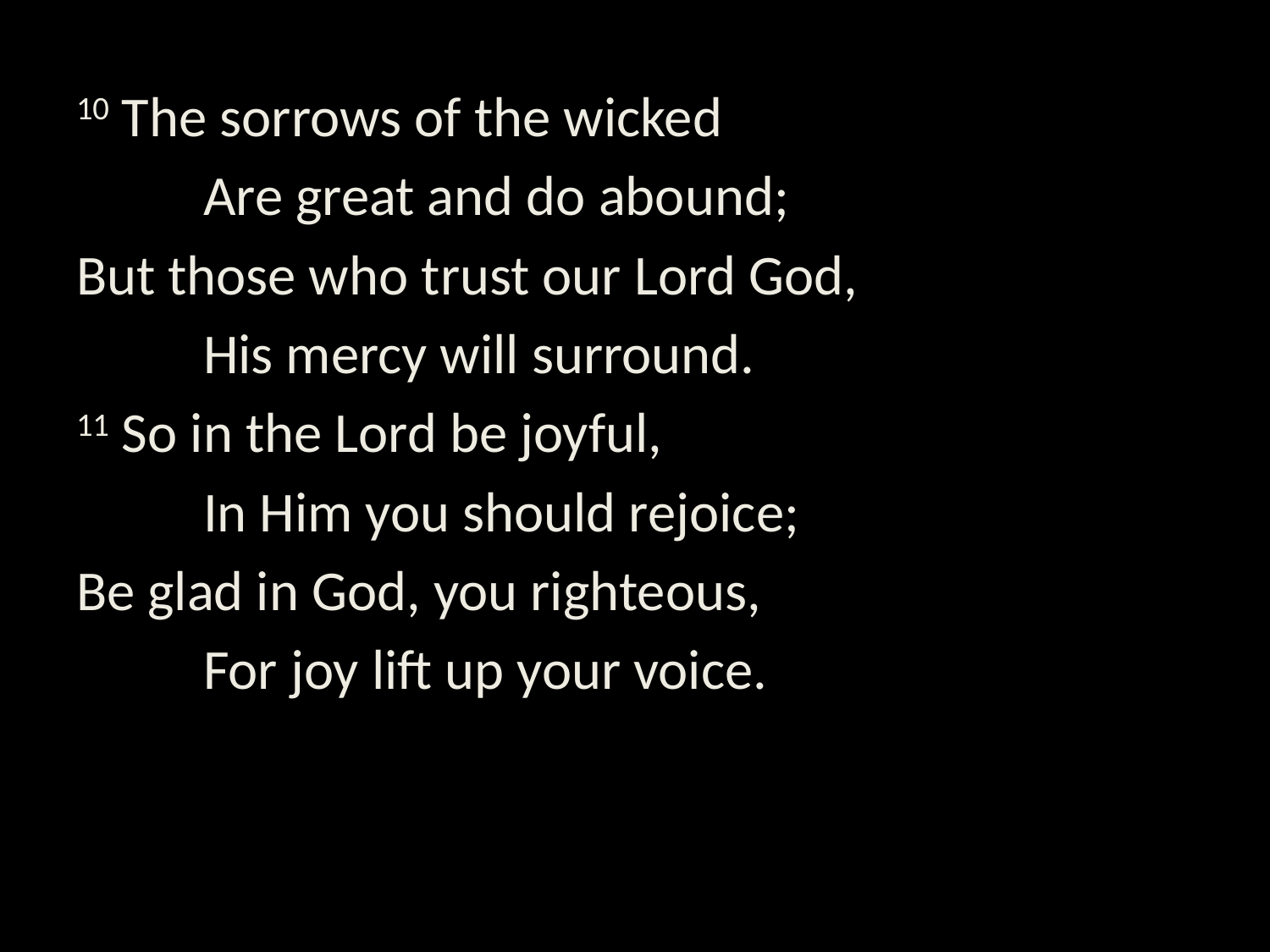

10 The sorrows of the wicked
	Are great and do abound;
But those who trust our Lord God,
	His mercy will surround.
11 So in the Lord be joyful,
	In Him you should rejoice;
Be glad in God, you righteous,
	For joy lift up your voice.